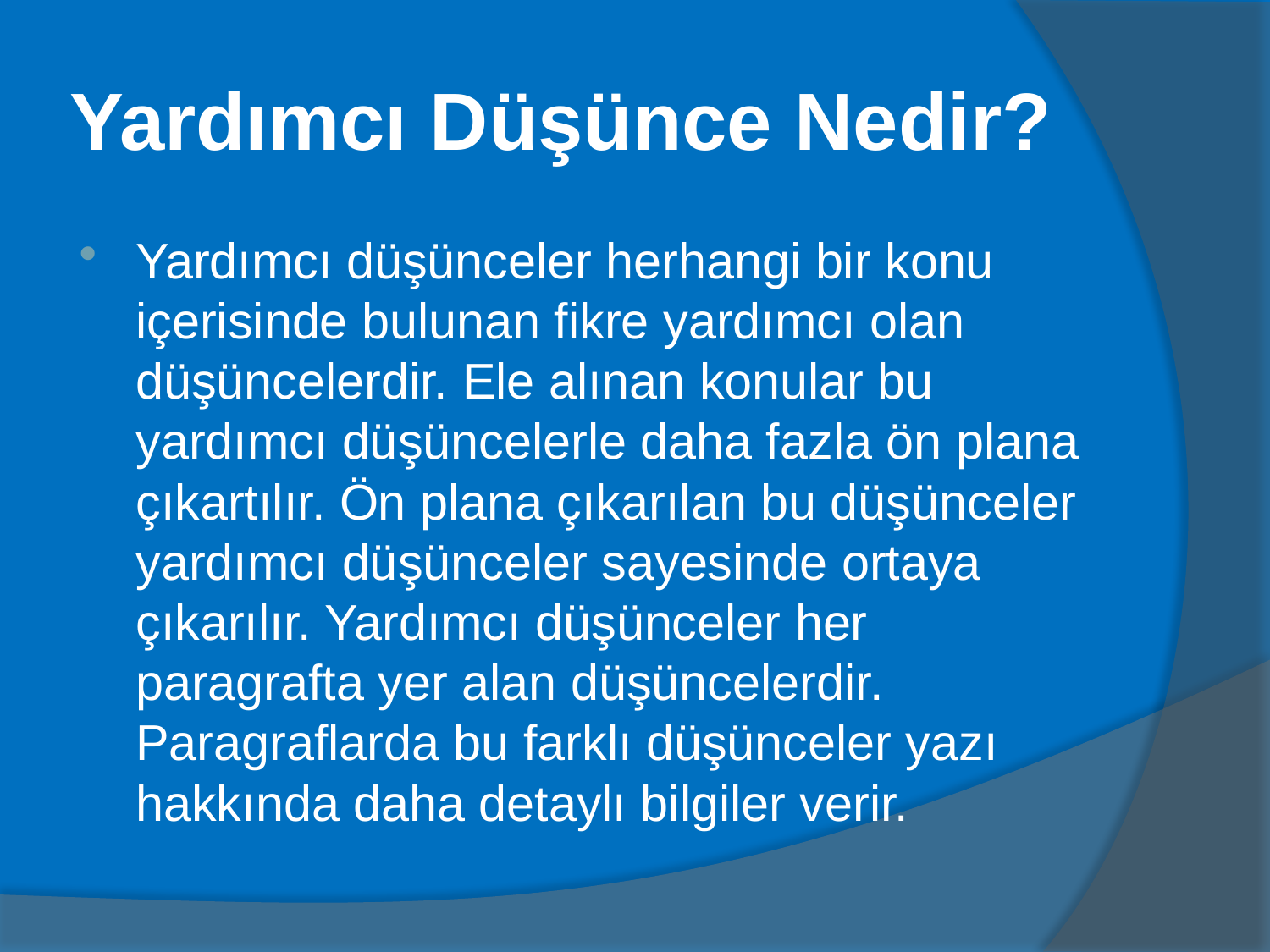

# Yardımcı Düşünce Nedir?
Yardımcı düşünceler herhangi bir konu içerisinde bulunan fikre yardımcı olan düşüncelerdir. Ele alınan konular bu yardımcı düşüncelerle daha fazla ön plana çıkartılır. Ön plana çıkarılan bu düşünceler yardımcı düşünceler sayesinde ortaya çıkarılır. Yardımcı düşünceler her paragrafta yer alan düşüncelerdir. Paragraflarda bu farklı düşünceler yazı hakkında daha detaylı bilgiler verir.